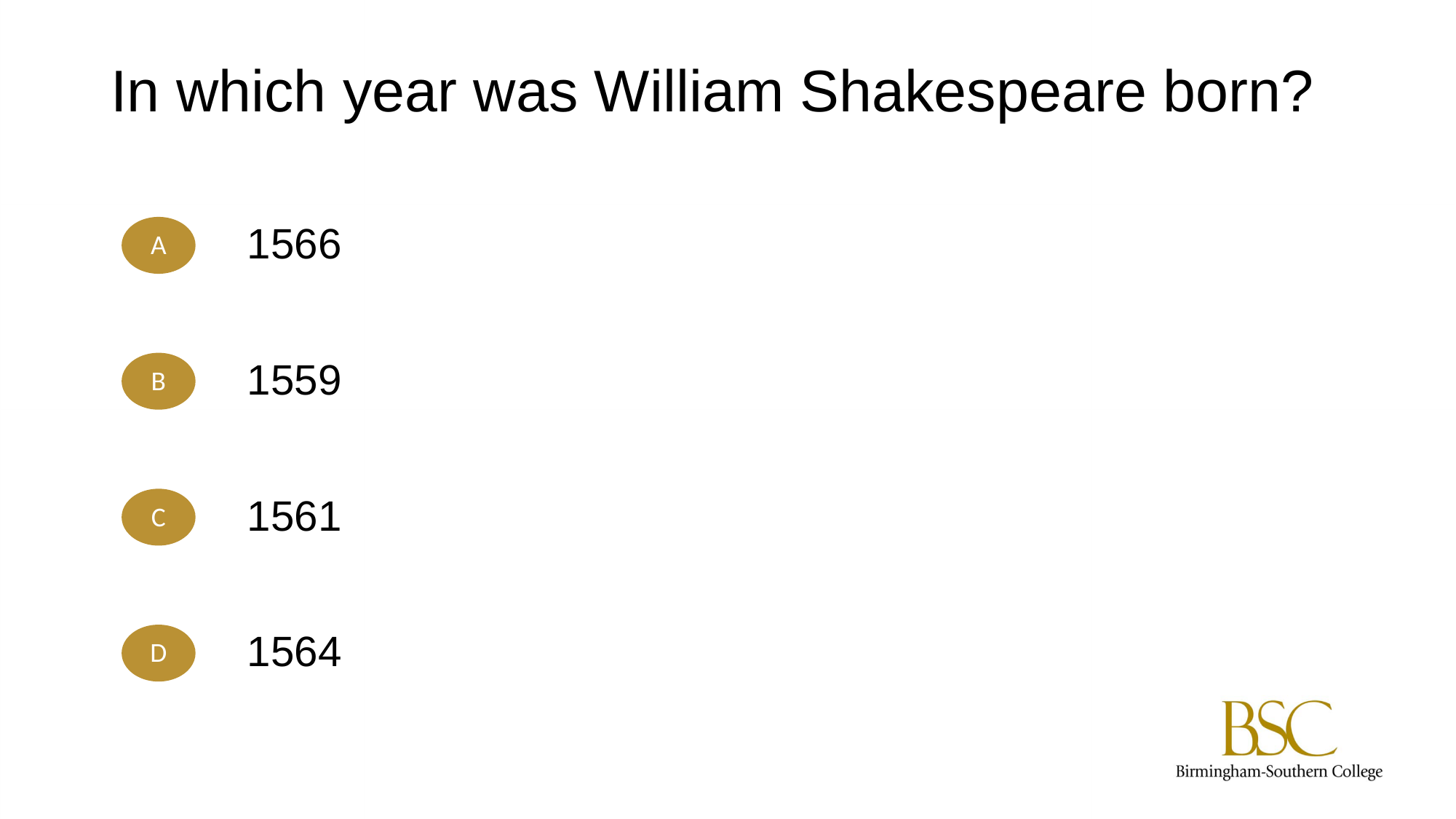

# In which year was William Shakespeare born?
1566
1559
1561
1564